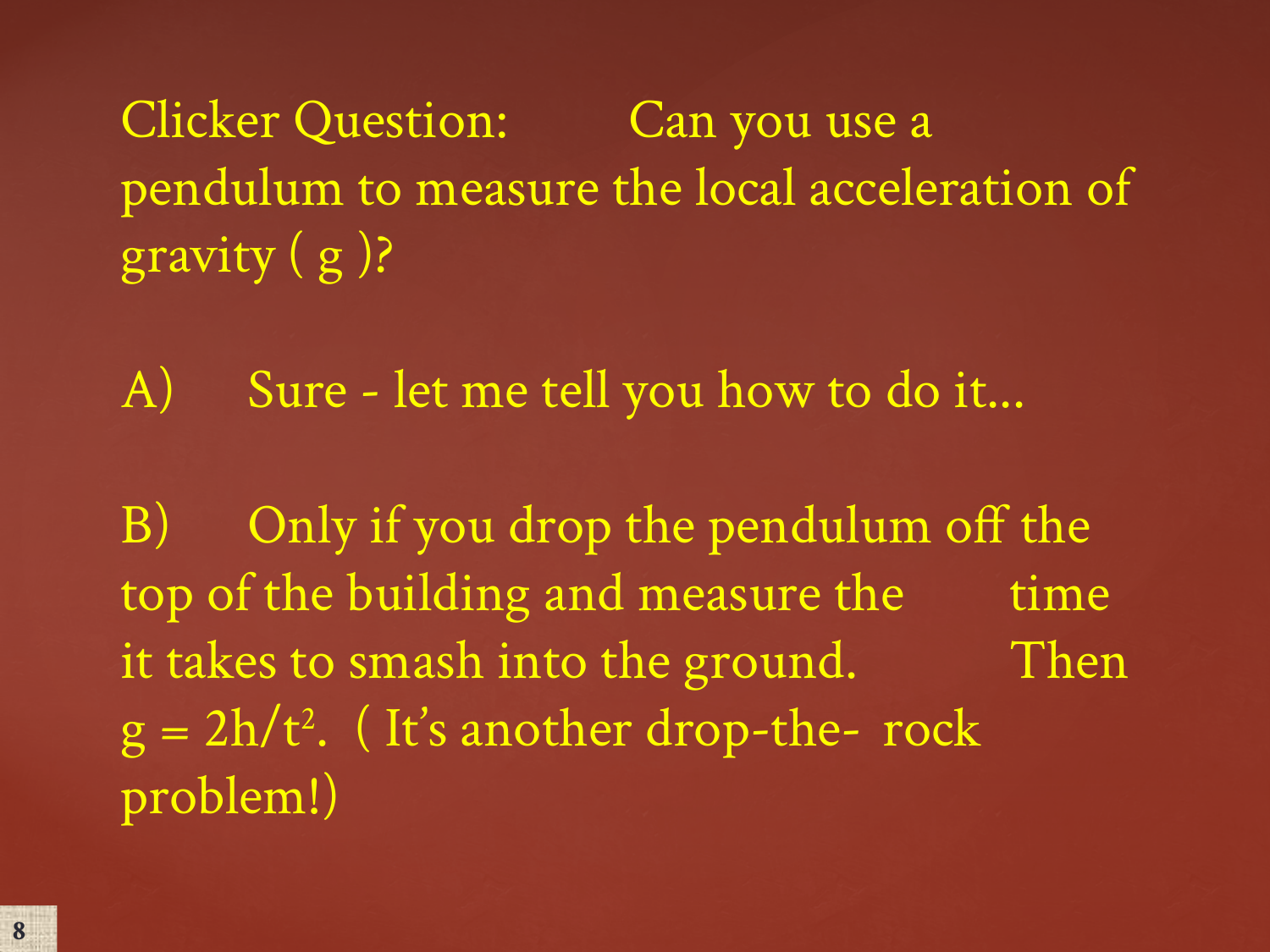

# Clicker Question:	Can you use a pendulum to measure the local acceleration of gravity ( g )? A)	Sure - let me tell you how to do it... B)	Only if you drop the pendulum off the 	top of the building and measure the 	time it takes to smash into the ground.  	Then g = 2h/t2.  ( It’s another drop-the-	rock problem!)
8